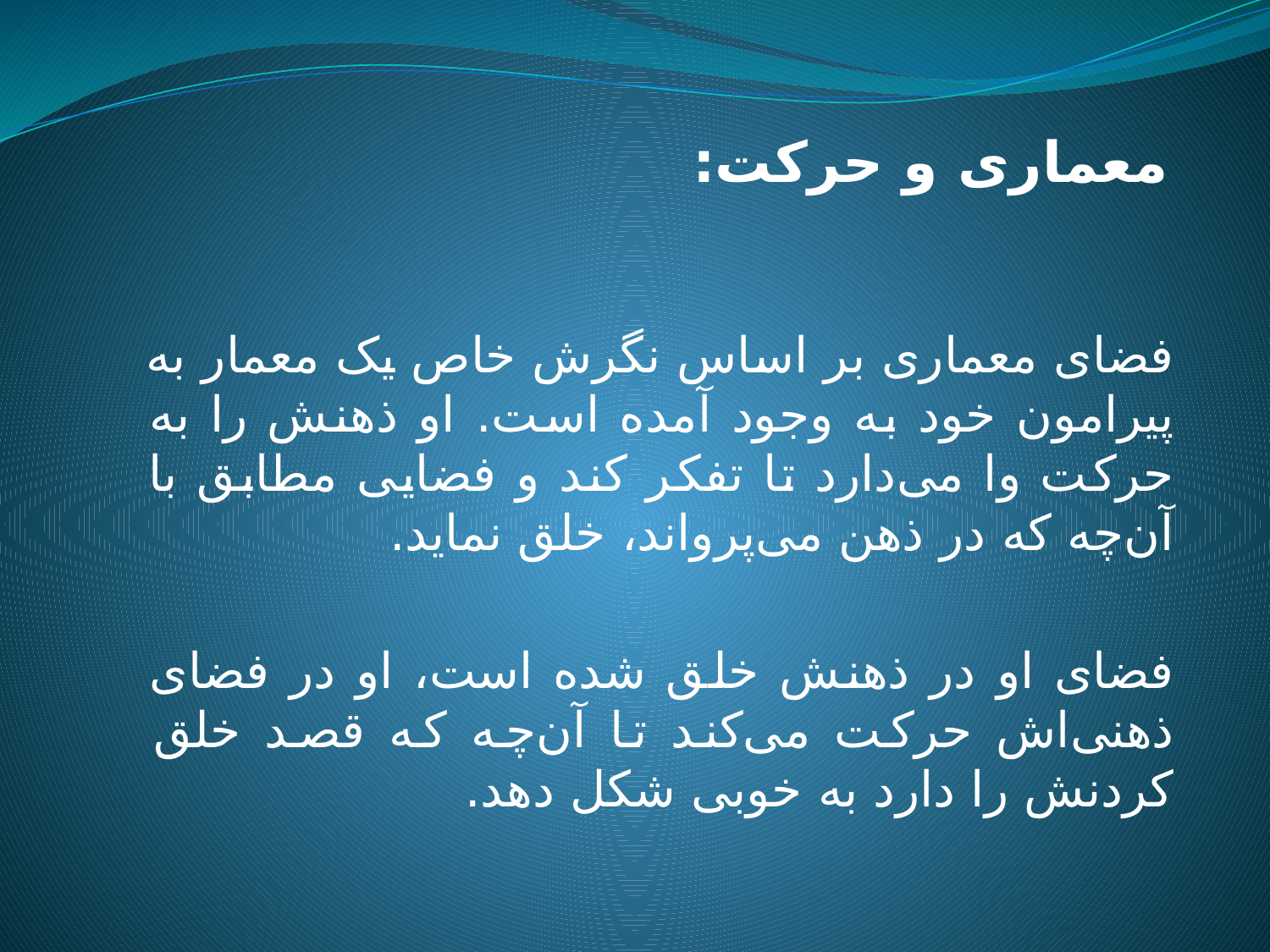

# معماری و حرکت:

فضای معماری بر اساس نگرش خاص یک معمار به پیرامون خود به وجود آمده است. او ذهنش را به حرکت وا می‌دارد تا تفکر کند و فضایی مطابق با آن‌چه که در ذهن می‌پرواند، خلق نماید.

فضای او در ذهنش خلق شده است، او در فضای ذهنی‌اش حرکت می‌کند تا آن‌چه که قصد خلق کردنش را دارد به خوبی شکل دهد.